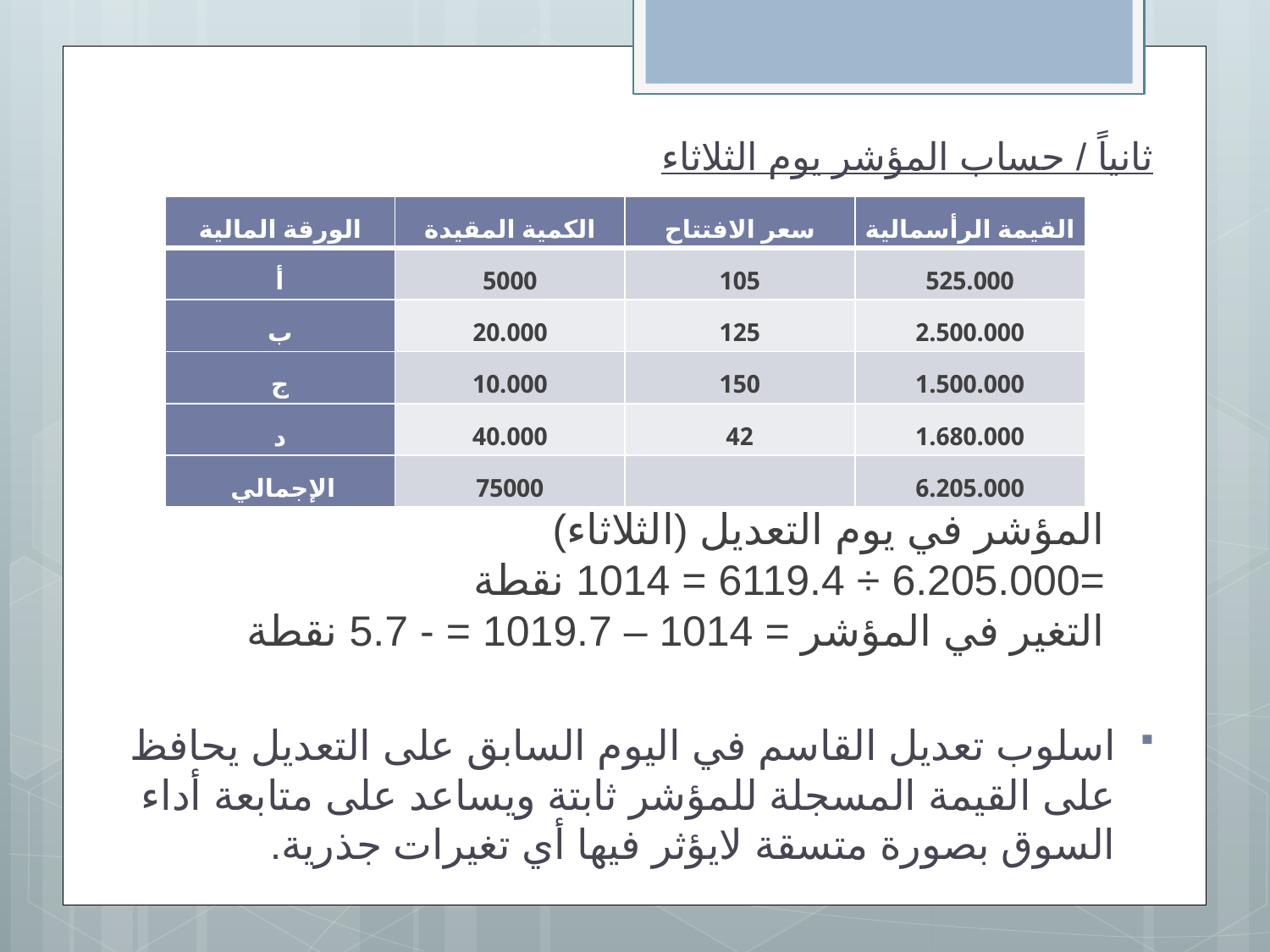

ثانياً / حساب المؤشر يوم الثلاثاء

اسلوب تعديل القاسم في اليوم السابق على التعديل يحافظ على القيمة المسجلة للمؤشر ثابتة ويساعد على متابعة أداء السوق بصورة متسقة لايؤثر فيها أي تغيرات جذرية.
| الورقة المالية | الكمية المقيدة | سعر الافتتاح | القيمة الرأسمالية |
| --- | --- | --- | --- |
| أ | 5000 | 105 | 525.000 |
| ب | 20.000 | 125 | 2.500.000 |
| ج | 10.000 | 150 | 1.500.000 |
| د | 40.000 | 42 | 1.680.000 |
| الإجمالي | 75000 |  | 6.205.000 |
المؤشر في يوم التعديل (الثلاثاء)
	=6.205.000 ÷ 6119.4 = 1014 نقطة
التغير في المؤشر = 1014 – 1019.7 = - 5.7 نقطة